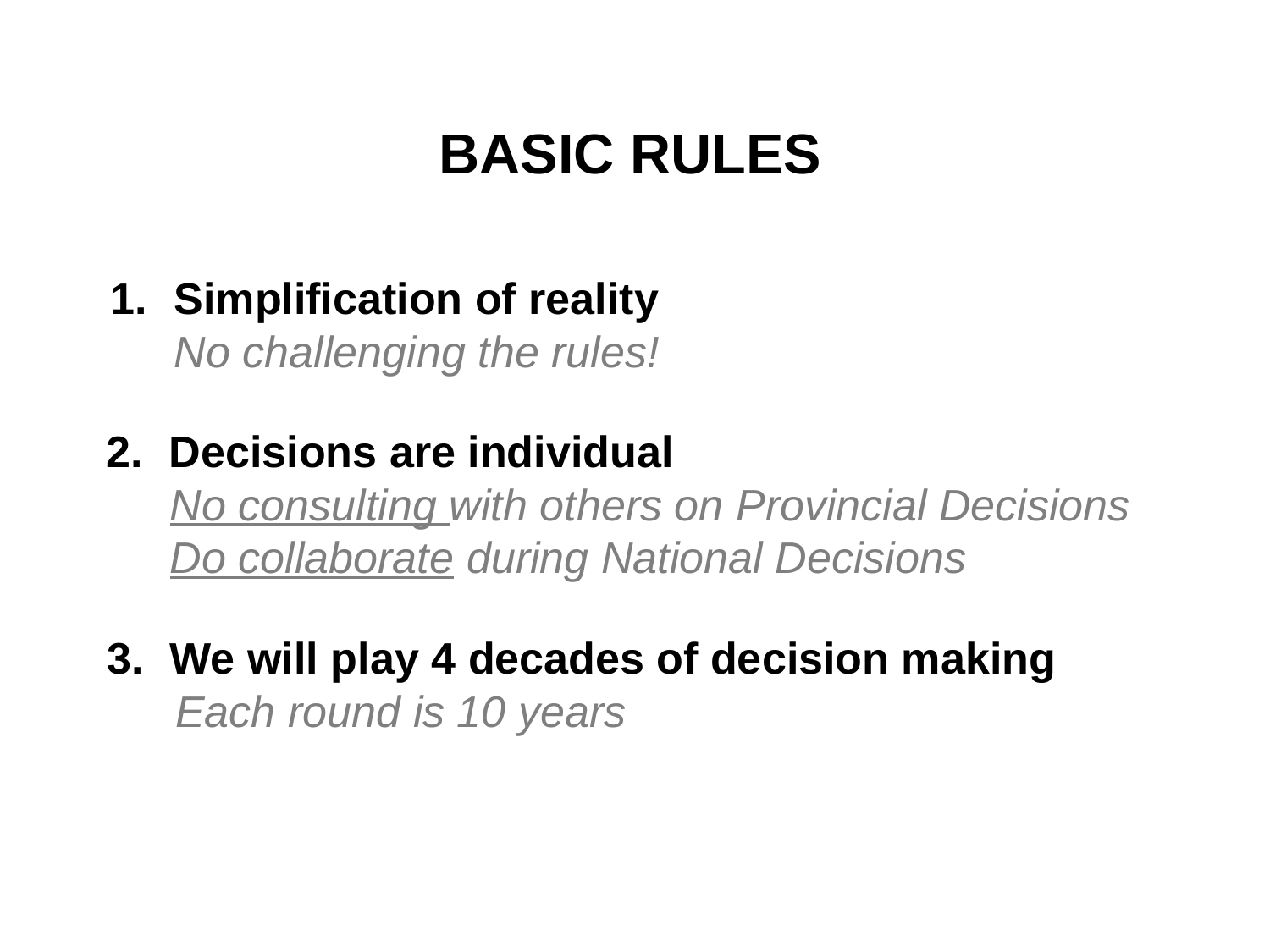

BASIC RULES
Simplification of reality
No challenging the rules!
Decisions are individual
No consulting with others on Provincial Decisions
Do collaborate during National Decisions
We will play 4 decades of decision making
Each round is 10 years